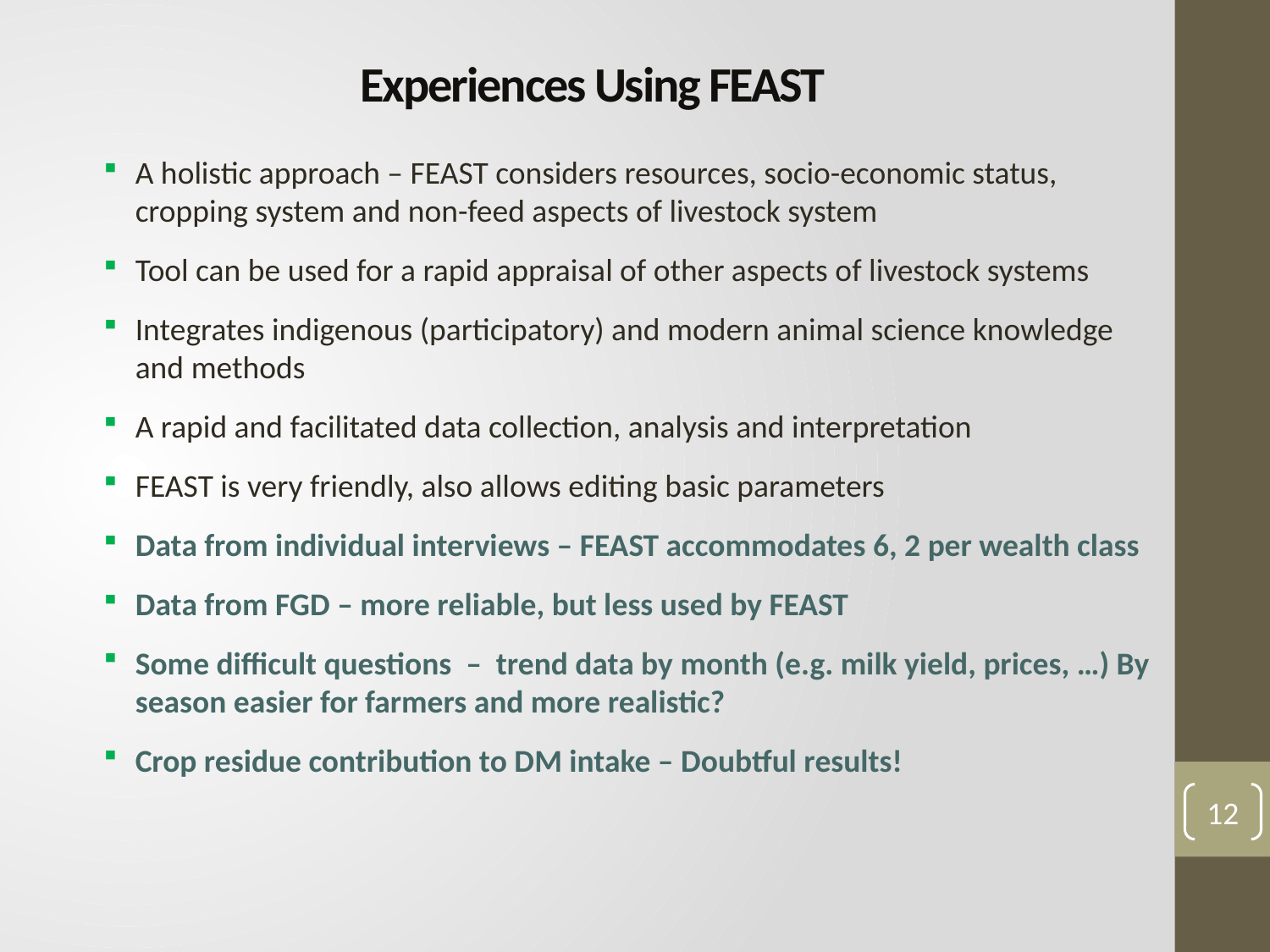

# Experiences Using FEAST
A holistic approach – FEAST considers resources, socio-economic status, cropping system and non-feed aspects of livestock system
Tool can be used for a rapid appraisal of other aspects of livestock systems
Integrates indigenous (participatory) and modern animal science knowledge and methods
A rapid and facilitated data collection, analysis and interpretation
FEAST is very friendly, also allows editing basic parameters
Data from individual interviews – FEAST accommodates 6, 2 per wealth class
Data from FGD – more reliable, but less used by FEAST
Some difficult questions  –  trend data by month (e.g. milk yield, prices, …) By season easier for farmers and more realistic?
Crop residue contribution to DM intake – Doubtful results!

12